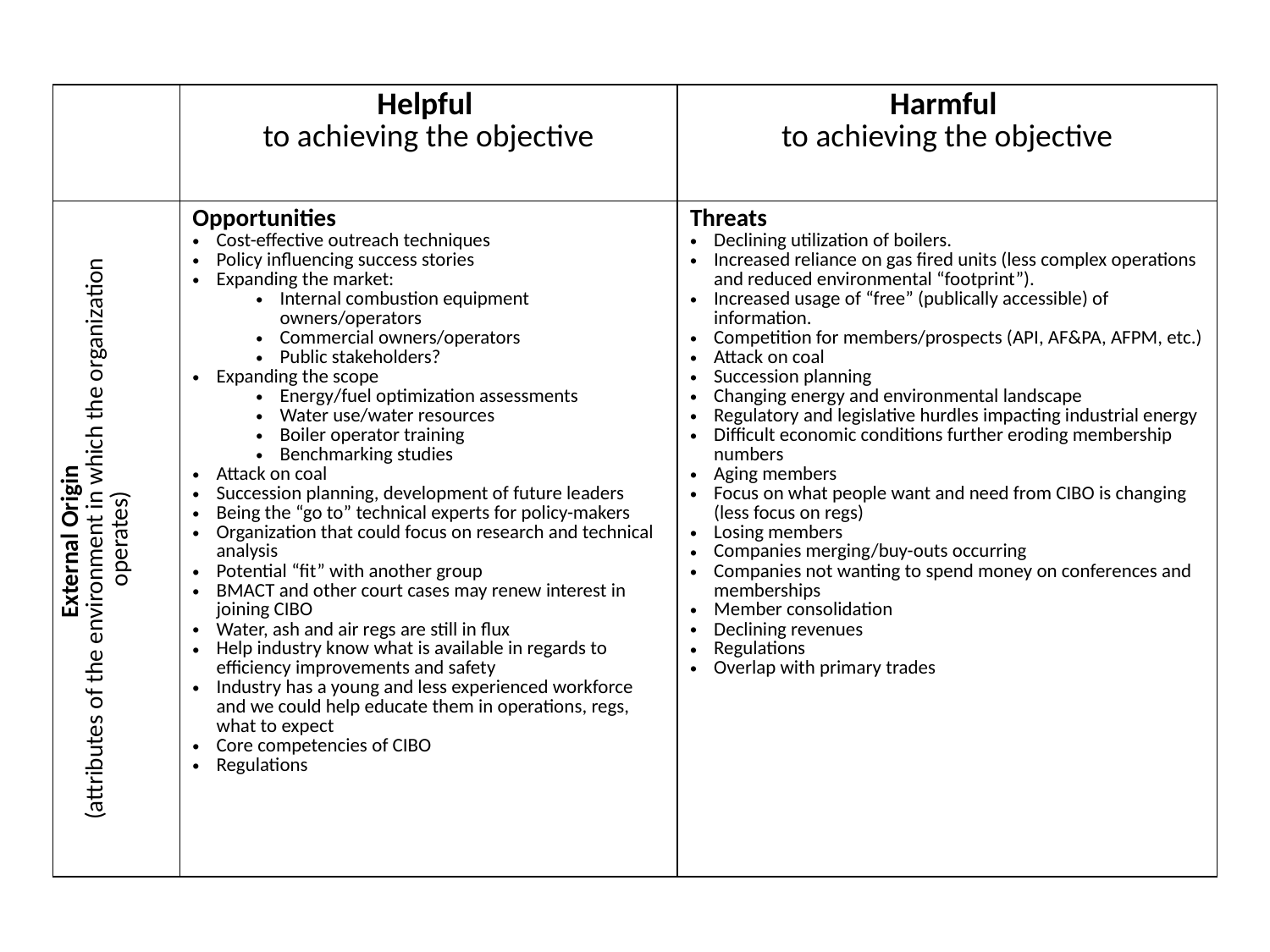

|  | Helpful to achieving the objective | Harmful to achieving the objective |
| --- | --- | --- |
| External Origin (attributes of the environment in which the organization operates) | Opportunities Cost-effective outreach techniques Policy influencing success stories Expanding the market: Internal combustion equipment owners/operators Commercial owners/operators Public stakeholders? Expanding the scope Energy/fuel optimization assessments Water use/water resources Boiler operator training Benchmarking studies Attack on coal Succession planning, development of future leaders Being the “go to” technical experts for policy-makers Organization that could focus on research and technical analysis Potential “fit” with another group BMACT and other court cases may renew interest in joining CIBO Water, ash and air regs are still in flux Help industry know what is available in regards to efficiency improvements and safety Industry has a young and less experienced workforce and we could help educate them in operations, regs, what to expect Core competencies of CIBO Regulations | Threats Declining utilization of boilers. Increased reliance on gas fired units (less complex operations and reduced environmental “footprint”). Increased usage of “free” (publically accessible) of information. Competition for members/prospects (API, AF&PA, AFPM, etc.) Attack on coal Succession planning Changing energy and environmental landscape Regulatory and legislative hurdles impacting industrial energy Difficult economic conditions further eroding membership numbers Aging members Focus on what people want and need from CIBO is changing (less focus on regs) Losing members Companies merging/buy-outs occurring Companies not wanting to spend money on conferences and memberships Member consolidation Declining revenues Regulations Overlap with primary trades |